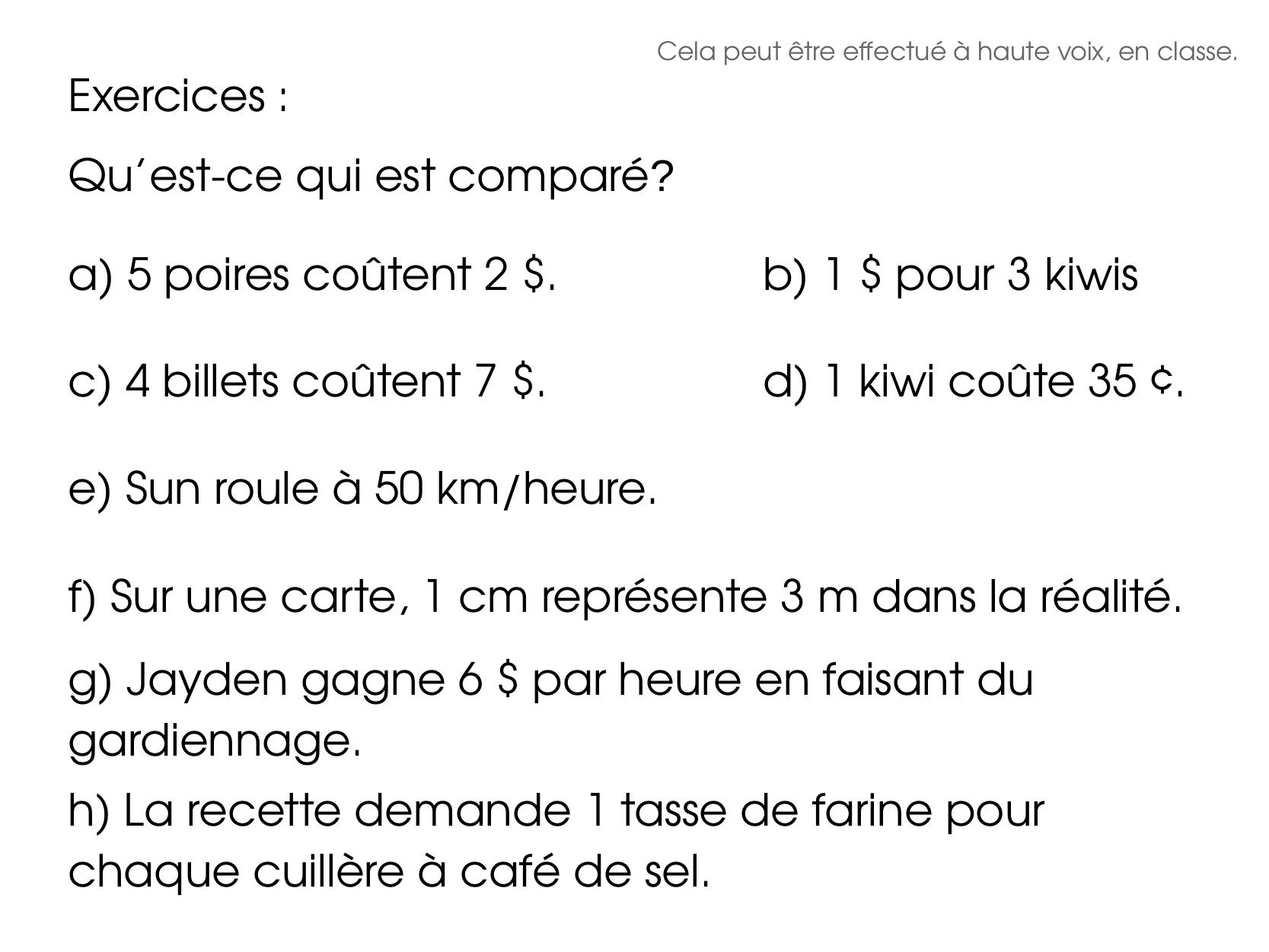

Cela peut être effectué à haute voix, en classe.
Exercices :
Qu’est-ce qui est comparé?
a) 5 poires coûtent 2 $.
b) 1 $ pour 3 kiwis
c) 4 billets coûtent 7 $.
d) 1 kiwi coûte 35 ¢.
e) Sun roule à 50 km/heure.
f) Sur une carte, 1 cm représente 3 m dans la réalité.
g) Jayden gagne 6 $ par heure en faisant du gardiennage.
h) La recette demande 1 tasse de farine pour chaque cuillère à café de sel.